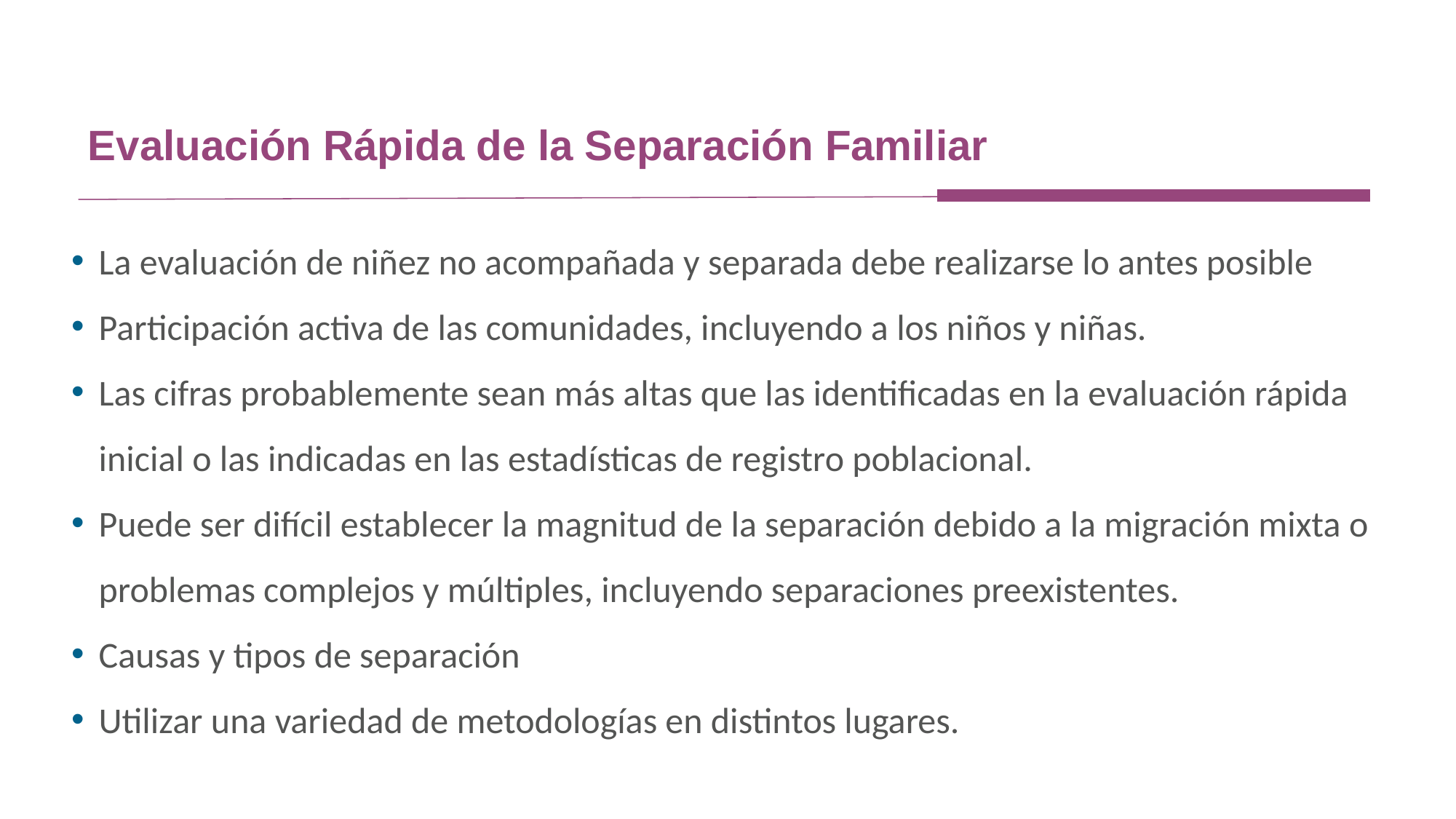

Evaluación Rápida de la Separación Familiar
La evaluación de niñez no acompañada y separada debe realizarse lo antes posible
Participación activa de las comunidades, incluyendo a los niños y niñas.
Las cifras probablemente sean más altas que las identificadas en la evaluación rápida inicial o las indicadas en las estadísticas de registro poblacional.
Puede ser difícil establecer la magnitud de la separación debido a la migración mixta o problemas complejos y múltiples, incluyendo separaciones preexistentes.
Causas y tipos de separación
Utilizar una variedad de metodologías en distintos lugares.